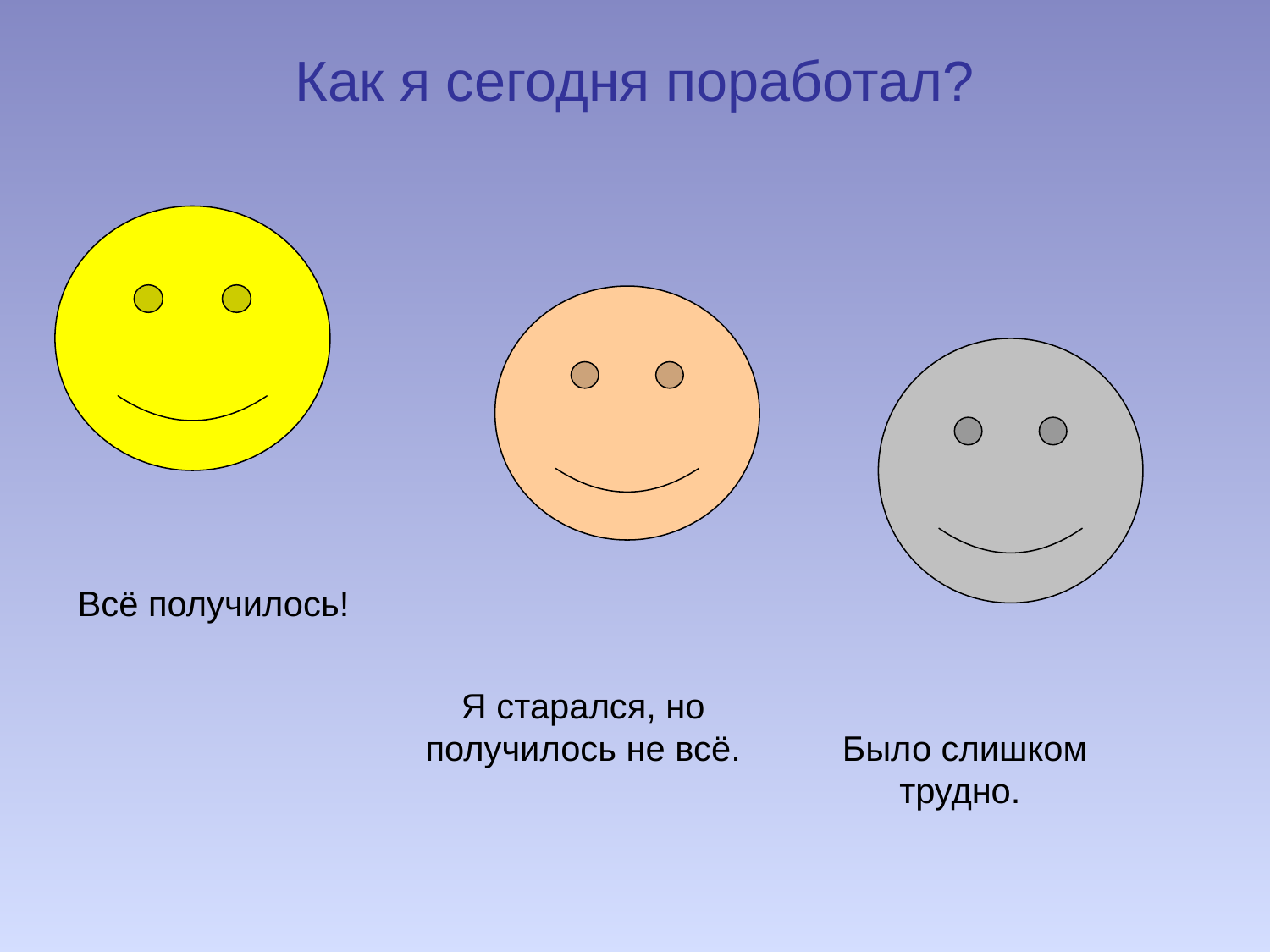

# Как я сегодня поработал?

Всё получилось!
Я старался, но
получилось не всё.
Было слишком
трудно.